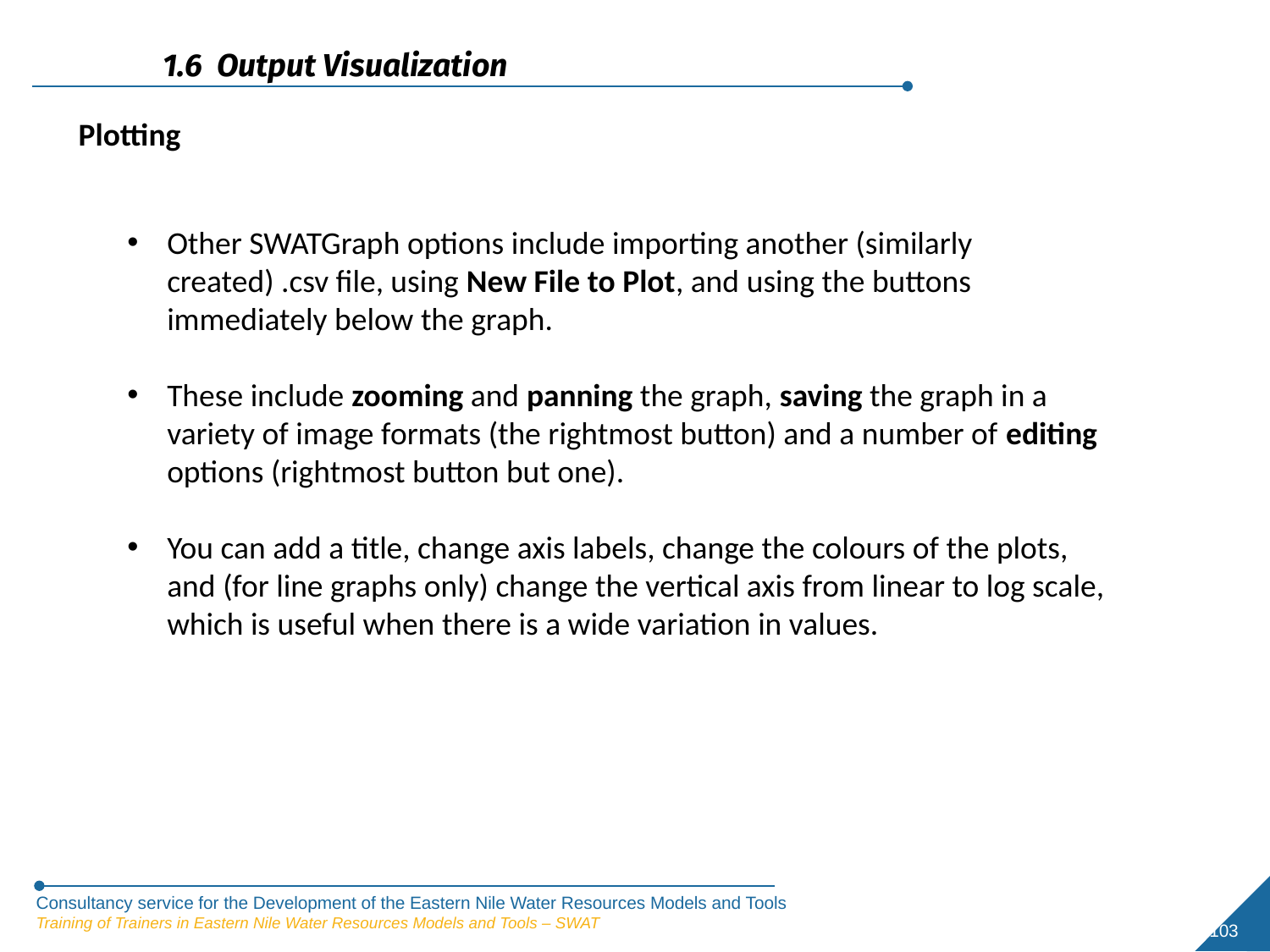

1.6  Output Visualization
Plotting
Other SWATGraph options include importing another (similarly created) .csv file, using New File to Plot, and using the buttons immediately below the graph.

These include zooming and panning the graph, saving the graph in a variety of image formats (the rightmost button) and a number of editing options (rightmost button but one).

You can add a title, change axis labels, change the colours of the plots, and (for line graphs only) change the vertical axis from linear to log scale, which is useful when there is a wide variation in values.